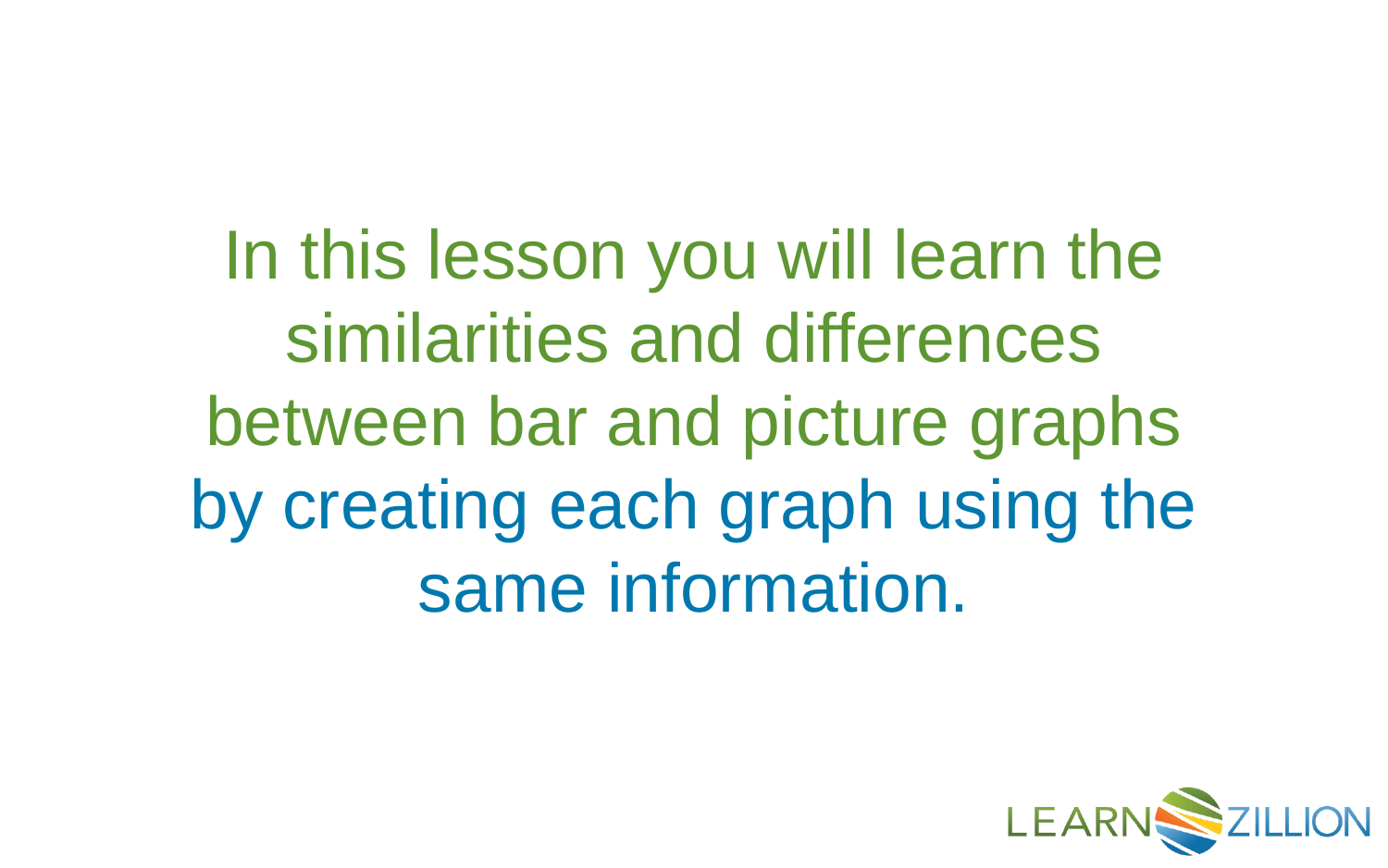

In this lesson you will learn the similarities and differences between bar and picture graphs by creating each graph using the same information.